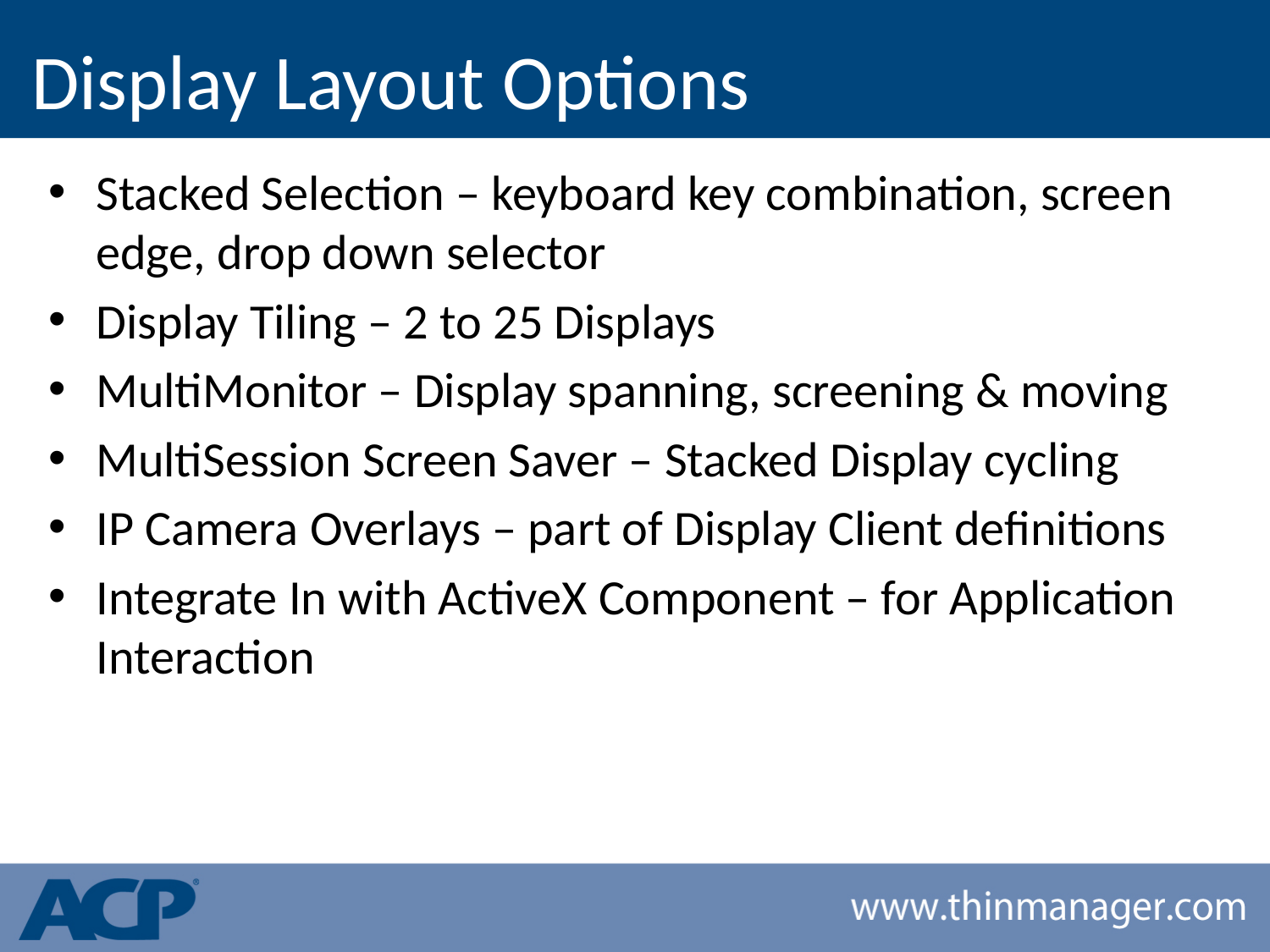

# Display Layout Options
Stacked Selection – keyboard key combination, screen edge, drop down selector
Display Tiling – 2 to 25 Displays
MultiMonitor – Display spanning, screening & moving
MultiSession Screen Saver – Stacked Display cycling
IP Camera Overlays – part of Display Client definitions
Integrate In with ActiveX Component – for Application Interaction